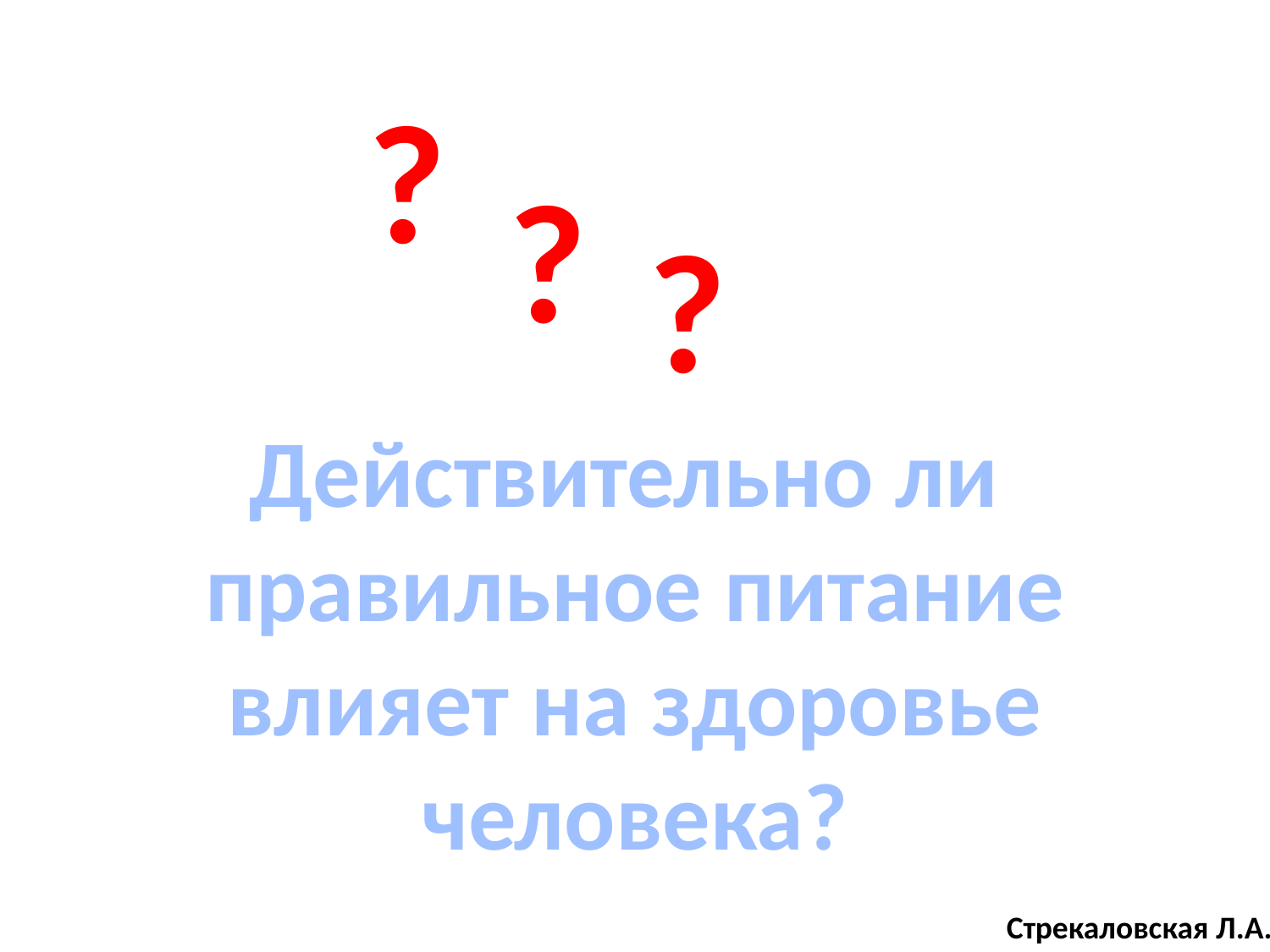

?
?
?
Действительно ли
правильное питание влияет на здоровье
человека?
Стрекаловская Л.А.